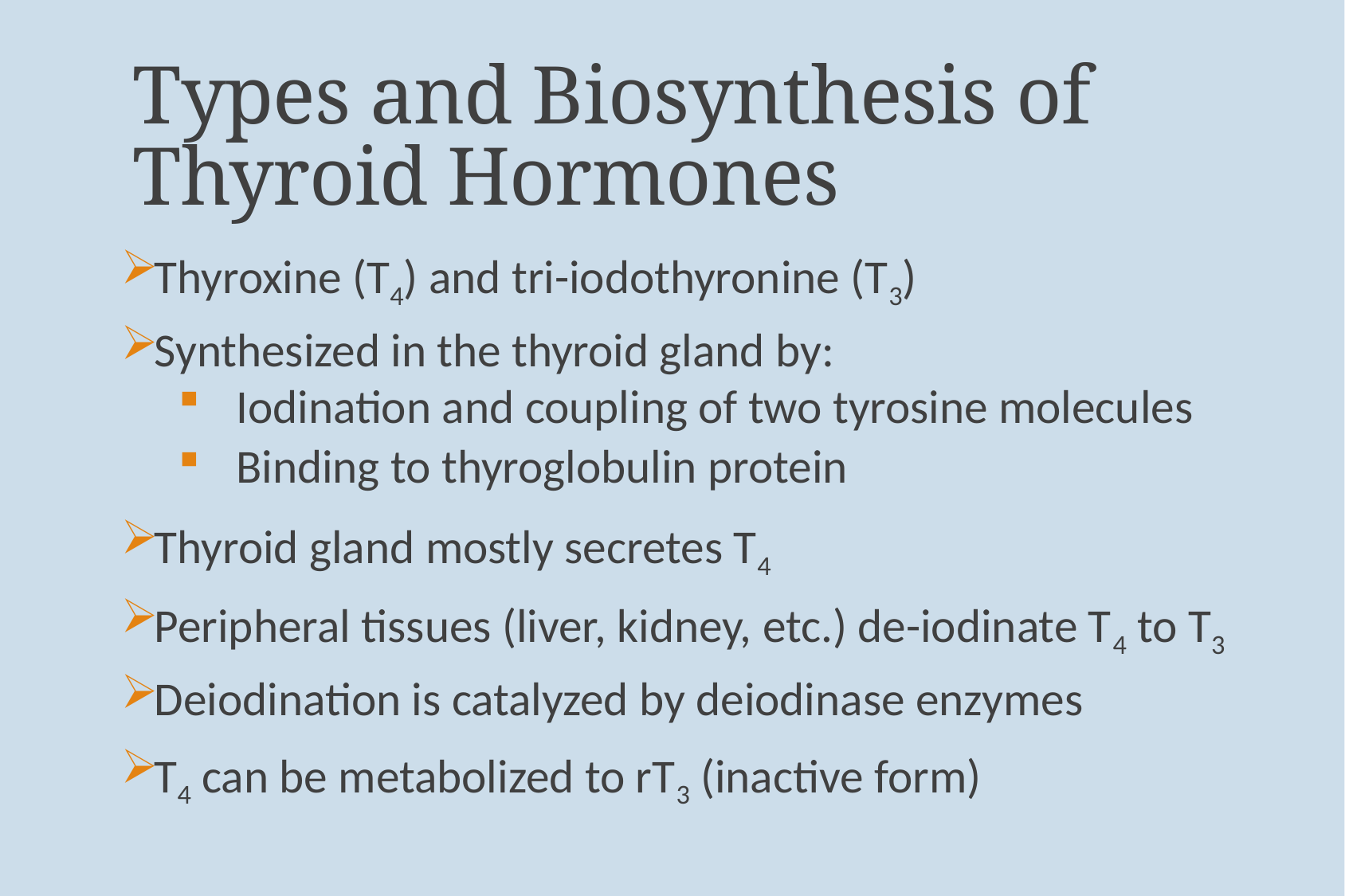

# Types and Biosynthesis of Thyroid Hormones
Thyroxine (T4) and tri-iodothyronine (T3)
Synthesized in the thyroid gland by:
Iodination and coupling of two tyrosine molecules
Binding to thyroglobulin protein
Thyroid gland mostly secretes T4
Peripheral tissues (liver, kidney, etc.) de-iodinate T4 to T3
Deiodination is catalyzed by deiodinase enzymes
T4 can be metabolized to rT3 (inactive form)